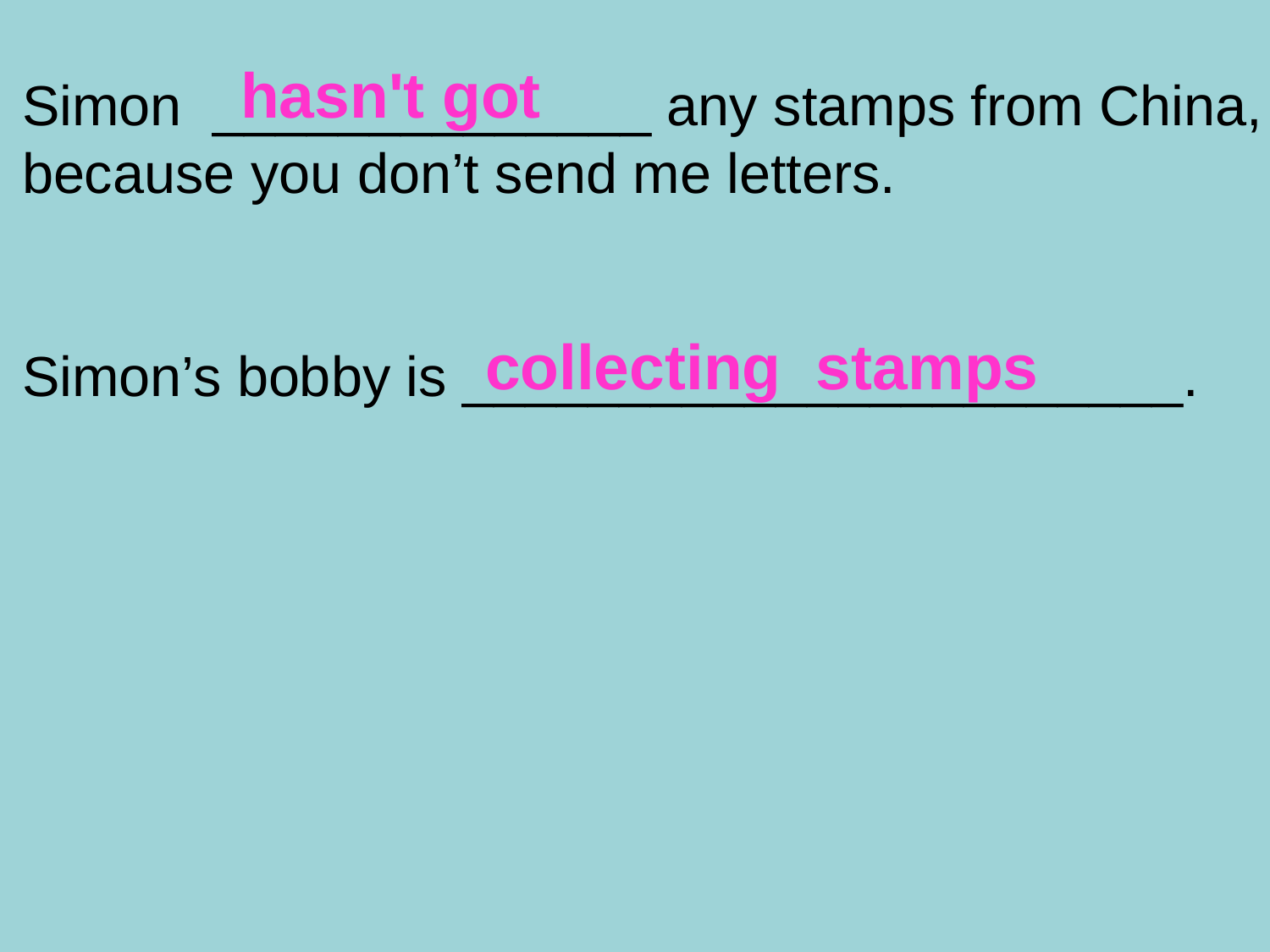

hasn't got
Simon  ______________ any stamps from China, because you don’t send me letters.

Simon’s bobby is _______________________.

collecting  stamps